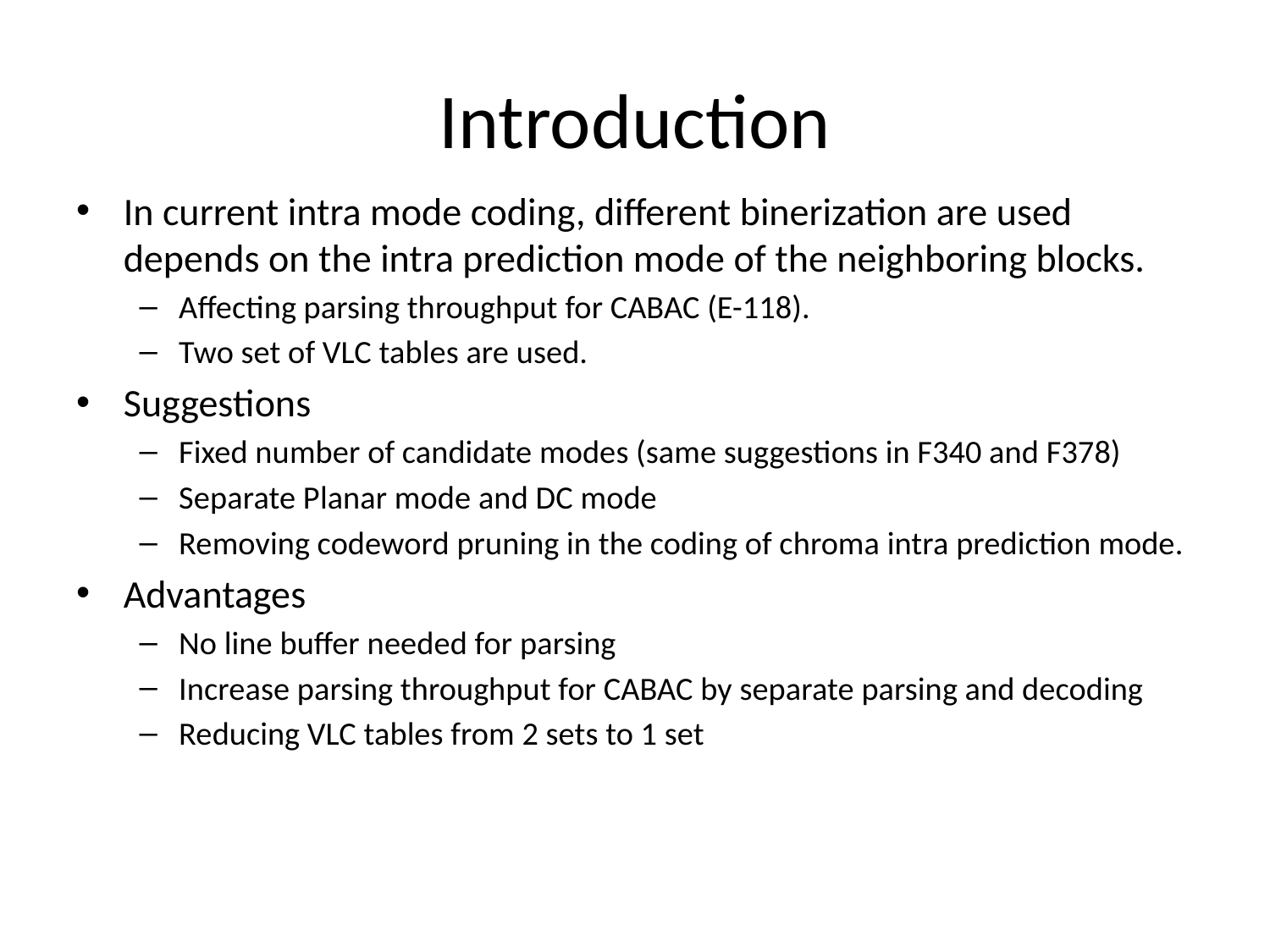

# Introduction
In current intra mode coding, different binerization are used depends on the intra prediction mode of the neighboring blocks.
Affecting parsing throughput for CABAC (E-118).
Two set of VLC tables are used.
Suggestions
Fixed number of candidate modes (same suggestions in F340 and F378)
Separate Planar mode and DC mode
Removing codeword pruning in the coding of chroma intra prediction mode.
Advantages
No line buffer needed for parsing
Increase parsing throughput for CABAC by separate parsing and decoding
Reducing VLC tables from 2 sets to 1 set